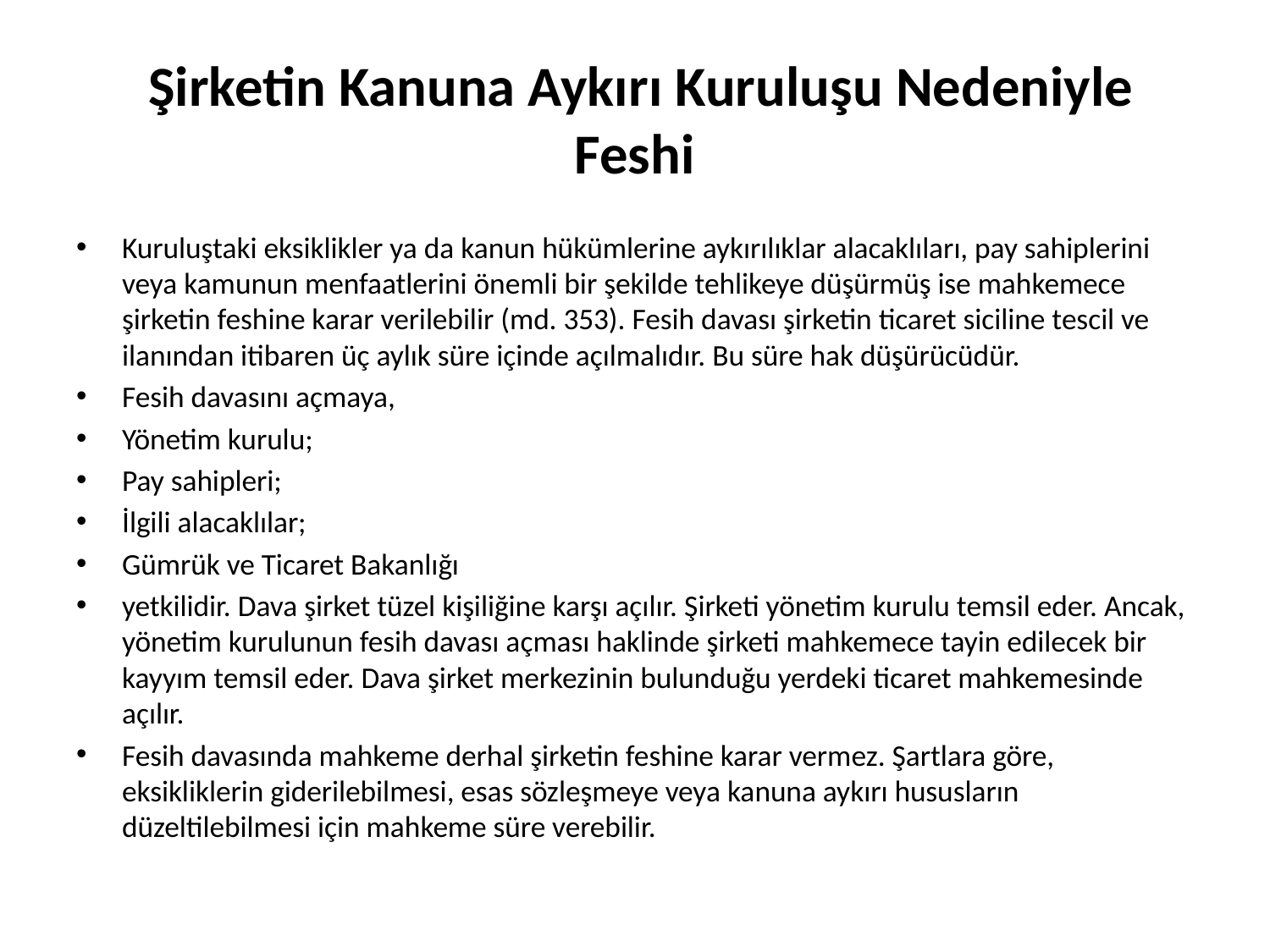

# Şirketin Kanuna Aykırı Kuruluşu Nedeniyle Feshi
Kuruluştaki eksiklikler ya da kanun hükümlerine aykırılıklar alacaklıları, pay sahiplerini veya kamunun menfaatlerini önemli bir şekilde tehlikeye düşürmüş ise mahkemece şirketin feshine karar verilebilir (md. 353). Fesih davası şirketin ticaret siciline tescil ve ilanından itibaren üç aylık süre içinde açılmalıdır. Bu süre hak düşürücüdür.
Fesih davasını açmaya,
Yönetim kurulu;
Pay sahipleri;
İlgili alacaklılar;
Gümrük ve Ticaret Bakanlığı
yetkilidir. Dava şirket tüzel kişiliğine karşı açılır. Şirketi yönetim kurulu temsil eder. Ancak, yönetim kurulunun fesih davası açması haklinde şirketi mahkemece tayin edilecek bir kayyım temsil eder. Dava şirket merkezinin bulunduğu yerdeki ticaret mahkemesinde açılır.
Fesih davasında mahkeme derhal şirketin feshine karar vermez. Şartlara göre, eksikliklerin giderilebilmesi, esas sözleşmeye veya kanuna aykırı hususların düzeltilebilmesi için mahkeme süre verebilir.